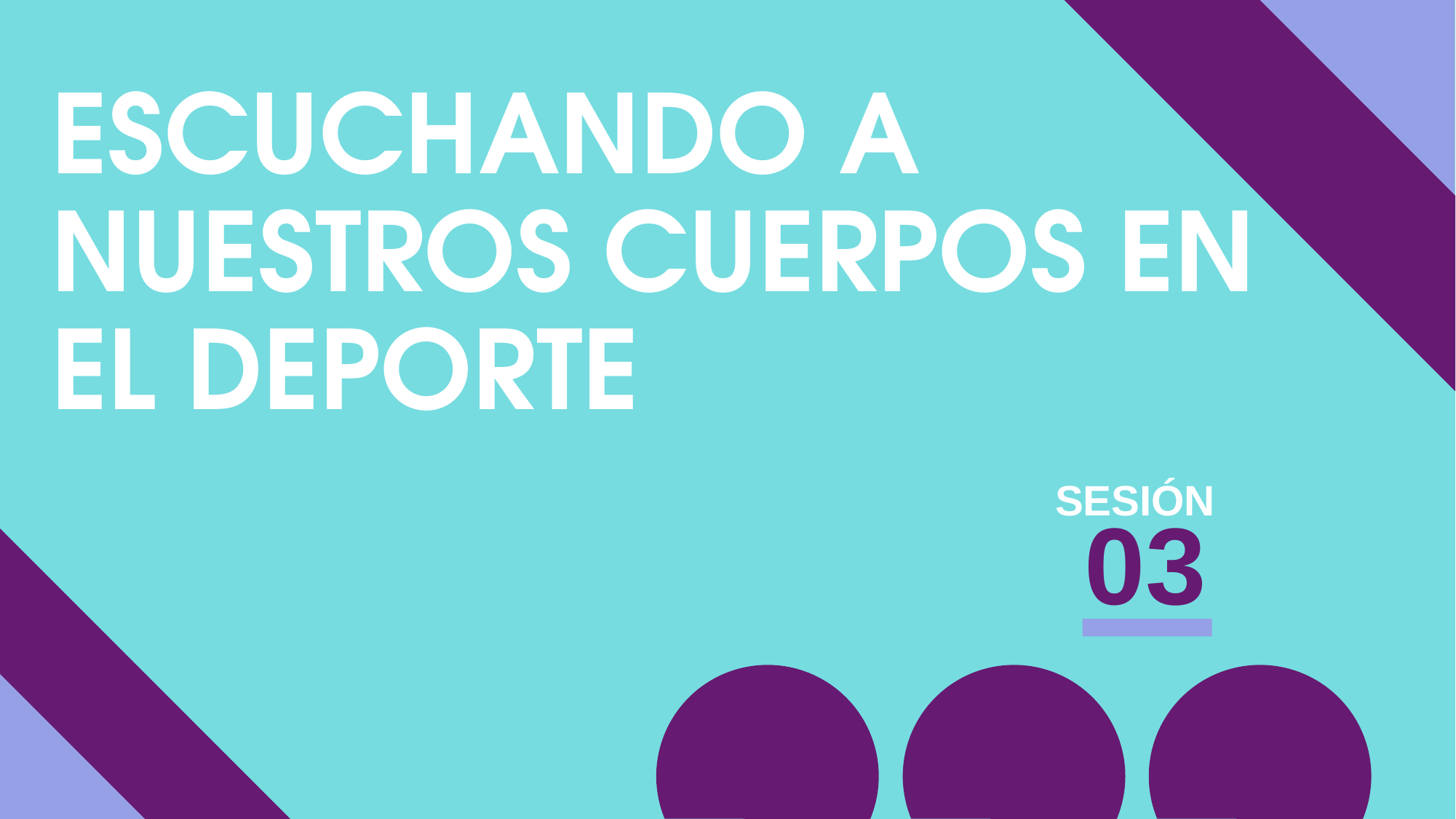

# ESCUCHANDO A NUESTROS CUERPOS EN EL DEPORTE
03
SESIÓN